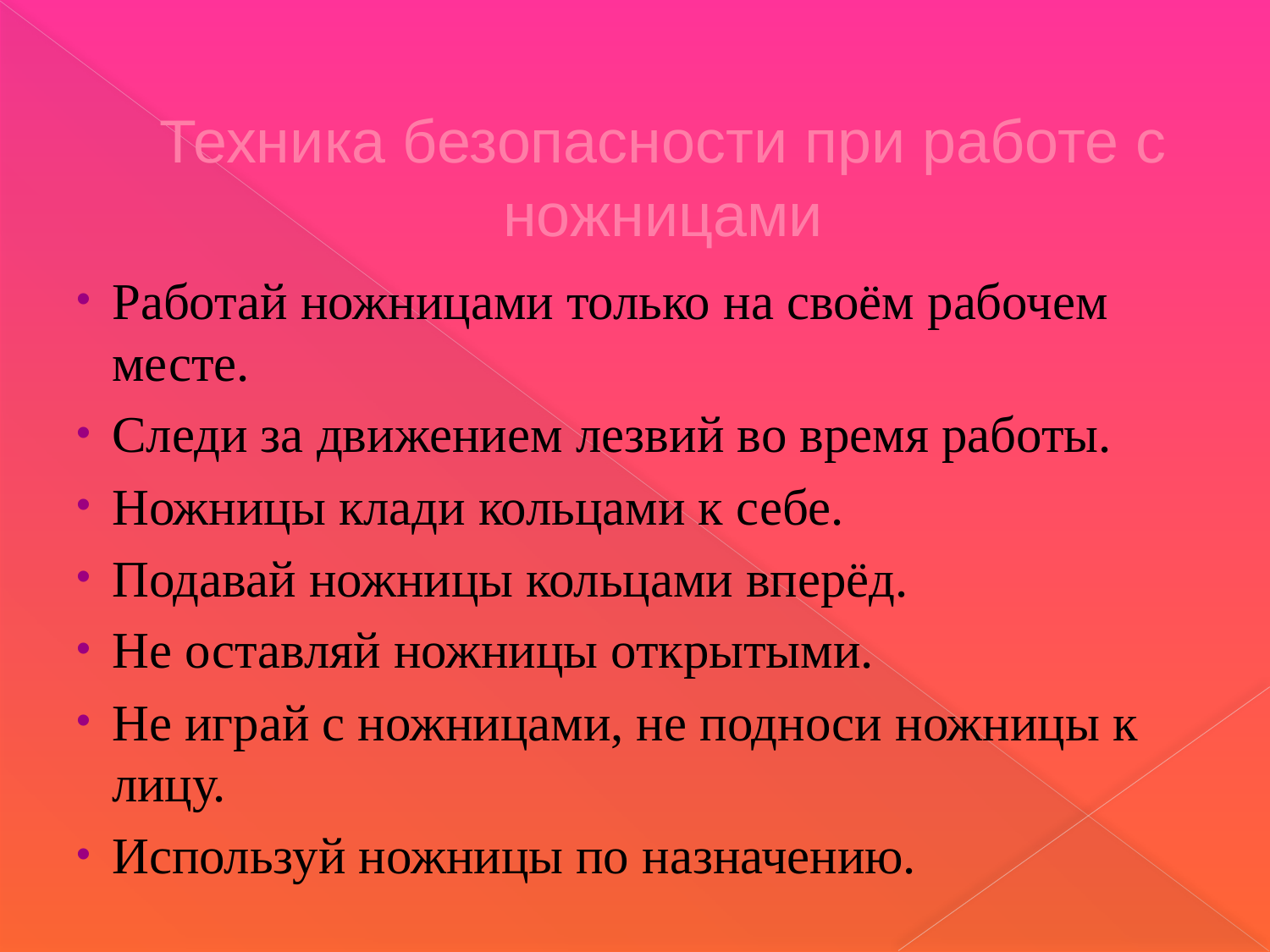

# Техника безопасности при работе с ножницами
Работай ножницами только на своём рабочем месте.
Следи за движением лезвий во время работы.
Ножницы клади кольцами к себе.
Подавай ножницы кольцами вперёд.
Не оставляй ножницы открытыми.
Не играй с ножницами, не подноси ножницы к лицу.
Используй ножницы по назначению.